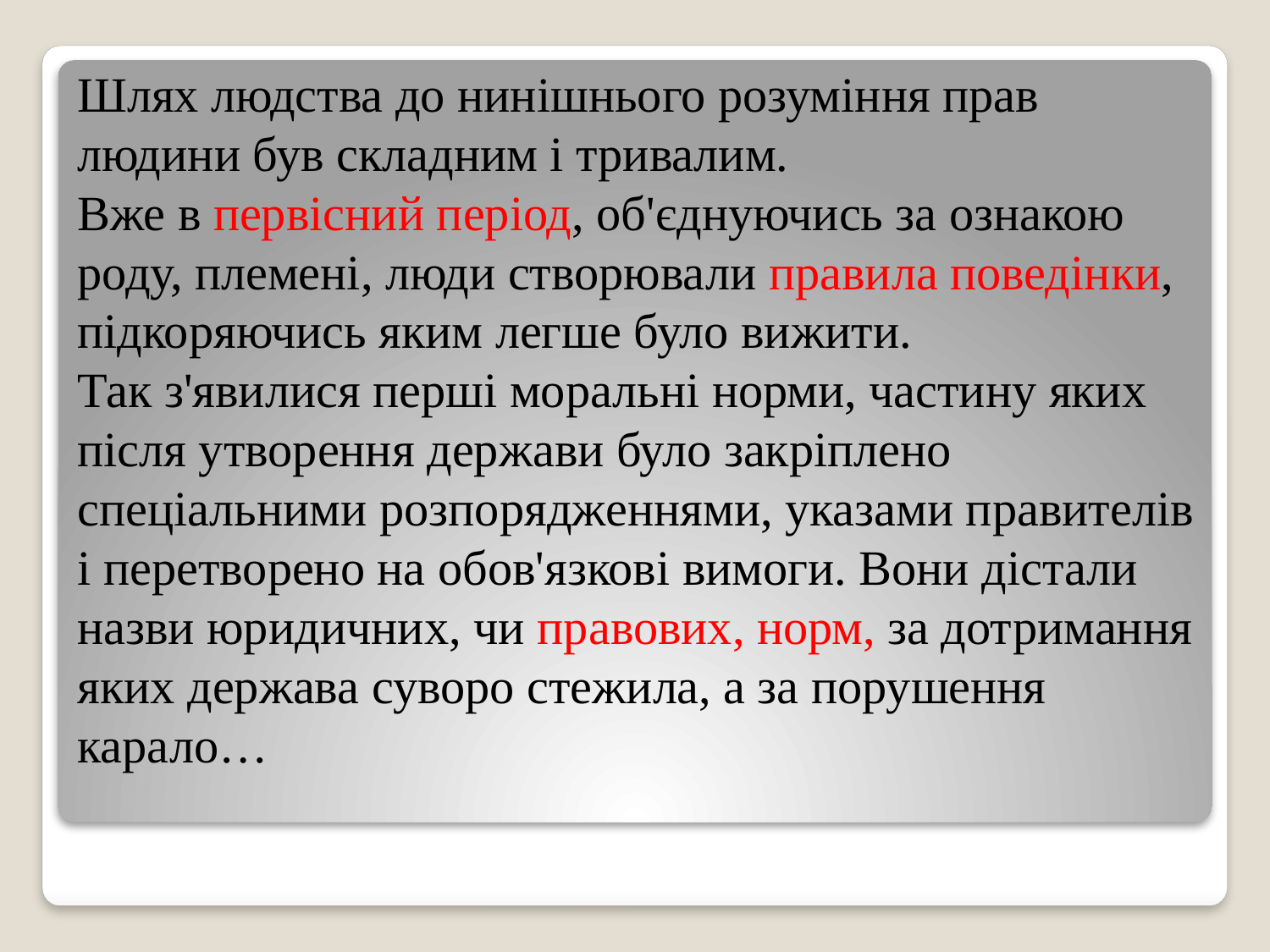

Шлях людства до нинішнього розуміння прав людини був складним і тривалим.
Вже в первісний період, об'єднуючись за ознакою роду, племені, люди створювали правила поведінки, підкоряючись яким легше було вижити.
Так з'явилися перші моральні норми, частину яких після утворення держави було закріплено спеціальними розпорядженнями, указами правителів і перетворено на обов'язкові вимоги. Вони дістали назви юридичних, чи правових, норм, за дотримання яких держава суворо стежила, а за порушення карало…